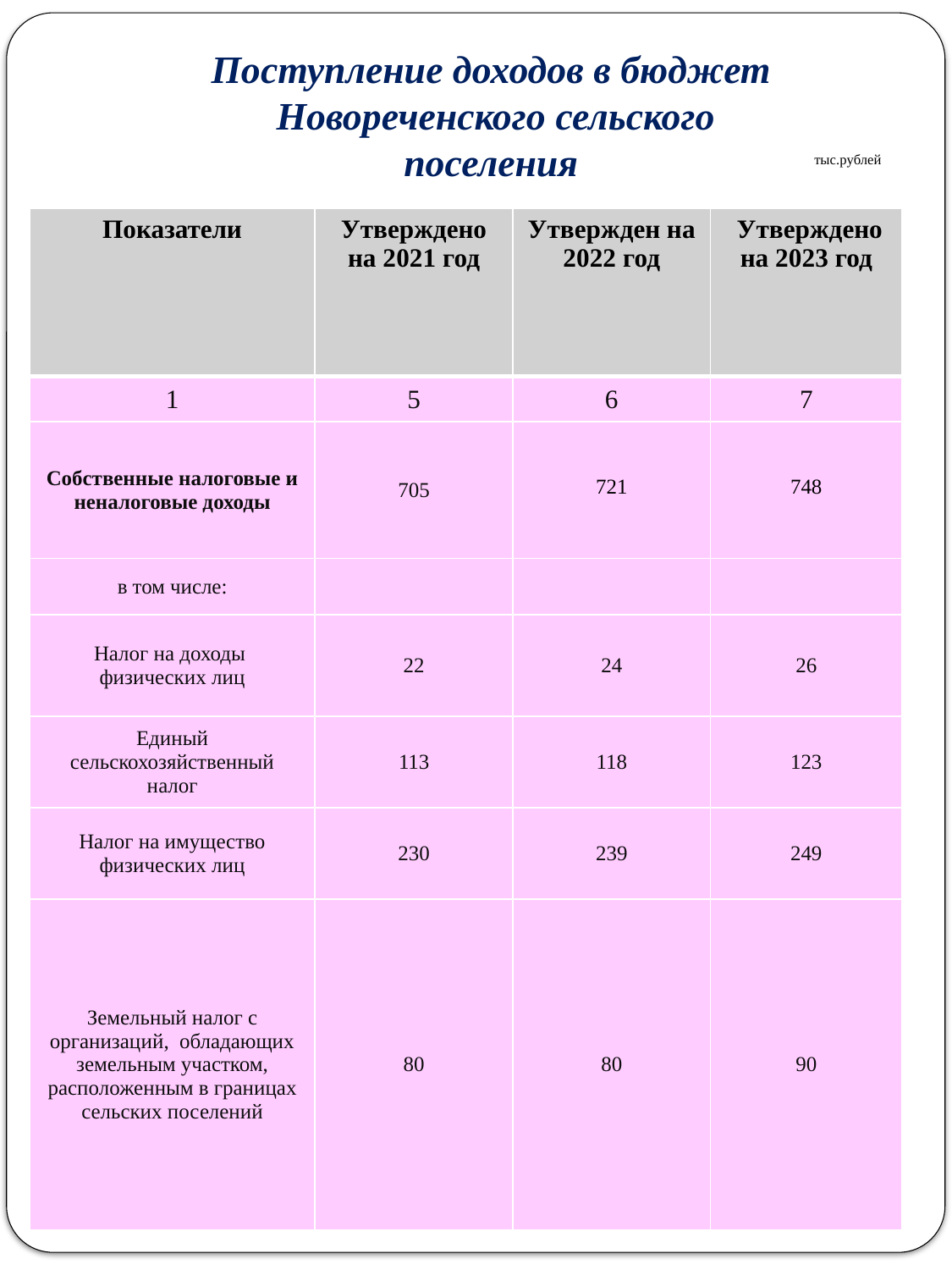

Поступление доходов в бюджет
Новореченского сельского поселения
тыс.рублей
| Показатели | Утверждено на 2021 год | Утвержден на 2022 год | Утверждено на 2023 год |
| --- | --- | --- | --- |
| 1 | 5 | 6 | 7 |
| Собственные налоговые и неналоговые доходы | 705 | 721 | 748 |
| в том числе: |  |  |  |
| Налог на доходы физических лиц | 22 | 24 | 26 |
| Единый сельскохозяйственный налог | 113 | 118 | 123 |
| Налог на имущество физических лиц | 230 | 239 | 249 |
| Земельный налог с организаций, обладающих земельным участком, расположенным в границах сельских поселений | 80 | 80 | 90 |